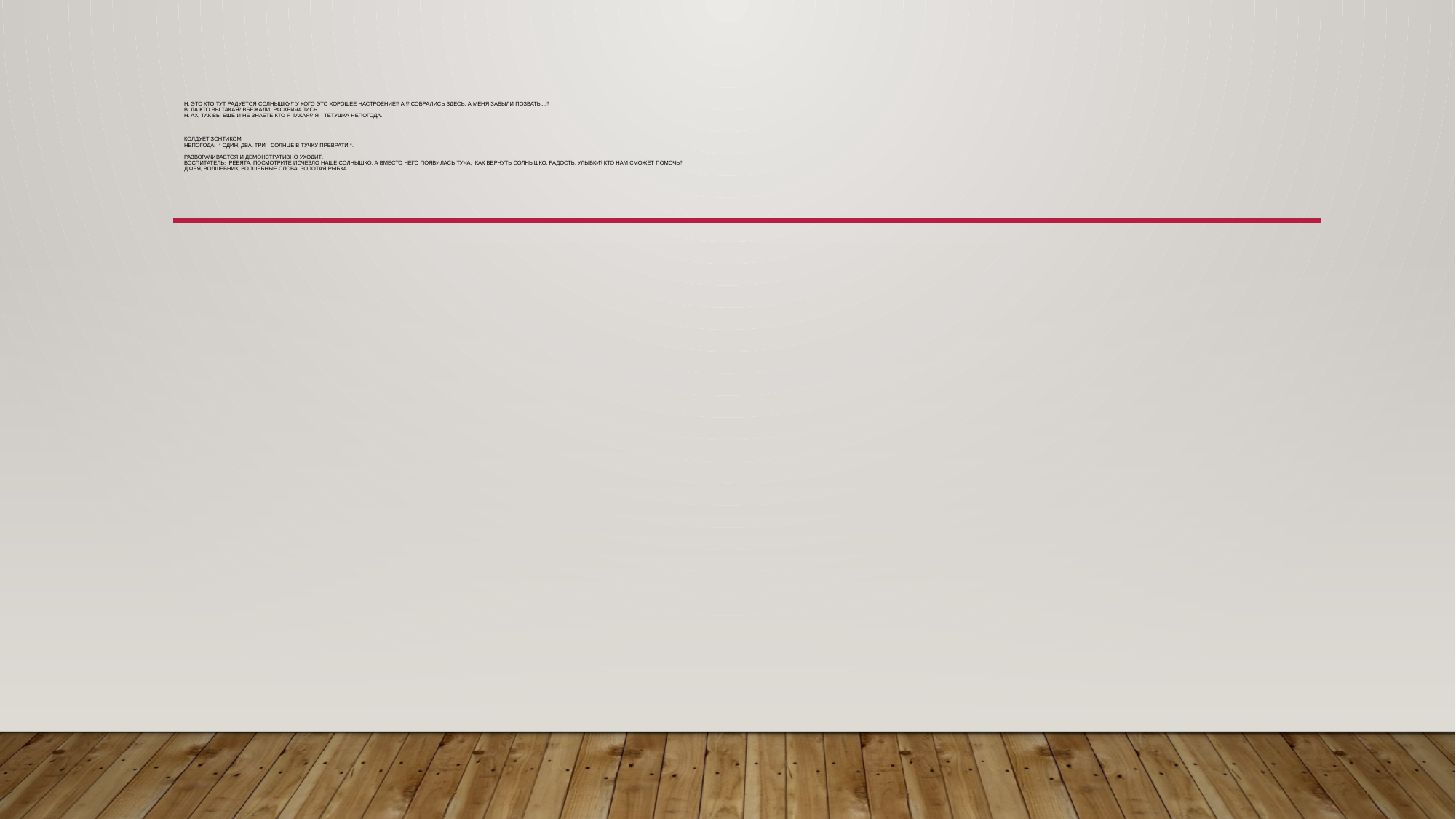

# Н. Это кто тут радуется солнышку!? У кого это хорошее настроение!? А !? Собрались здесь. А меня забыли позвать....!? В. Да кто вы такая? Вбежали, раскричались. Н. Ах, так вы еще и не знаете кто я такая!? Я - тетушка Непогода. Колдует зонтиком. Непогода:  " Один, два, три - солнце в тучку преврати ". Разворачивается и демонстративно уходит. Воспитатель:  Ребята, посмотрите исчезло наше солнышко, а вместо него появилась туча.  Как вернуть солнышко, радость, улыбки? Кто нам сможет помочь? Д.Фея, волшебник, волшебные слова, Золотая рыбка.